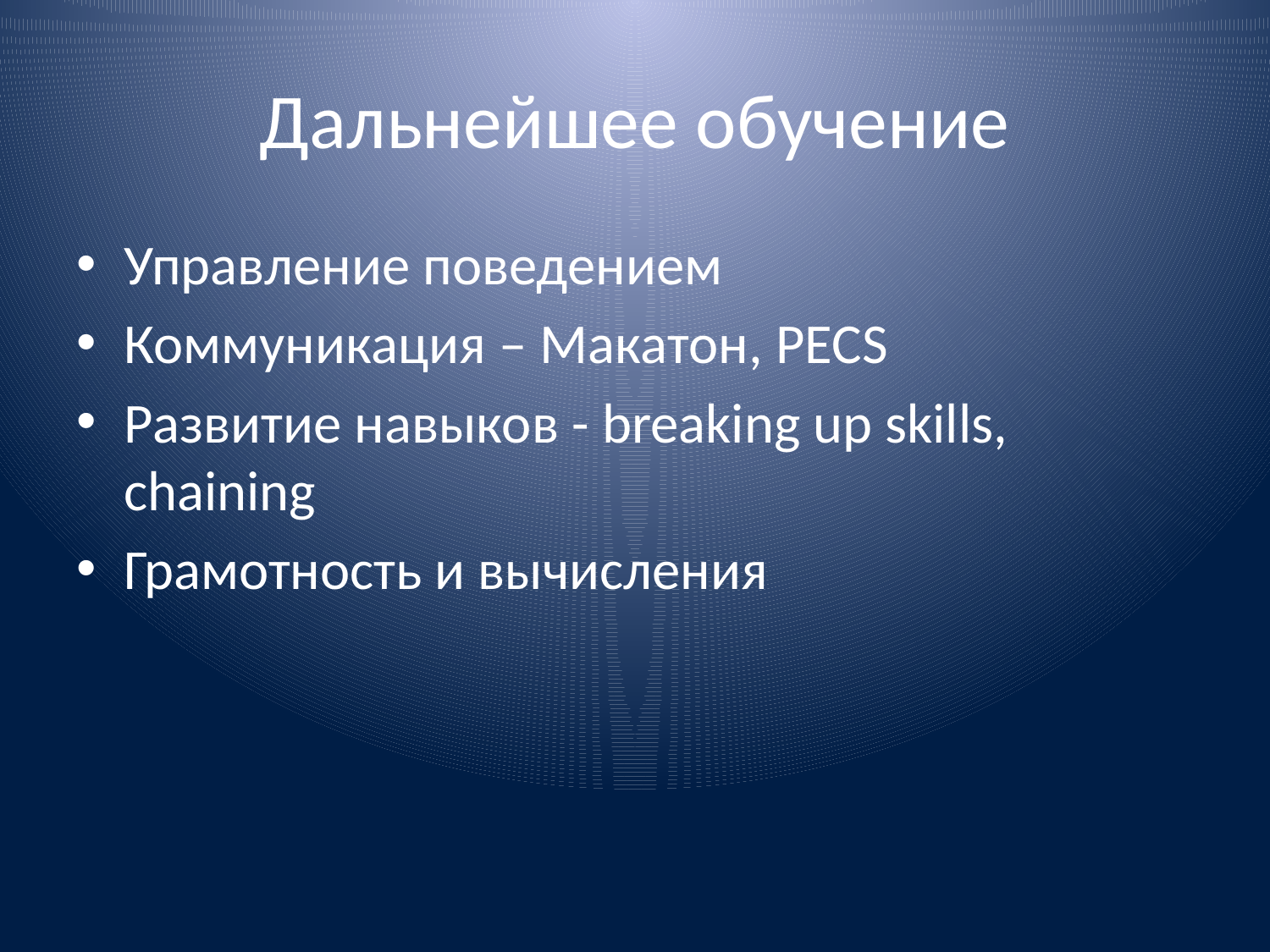

# Дальнейшее обучение
Управление поведением
Коммуникация – Макатон, PECS
Развитие навыков - breaking up skills, chaining
Грамотность и вычисления